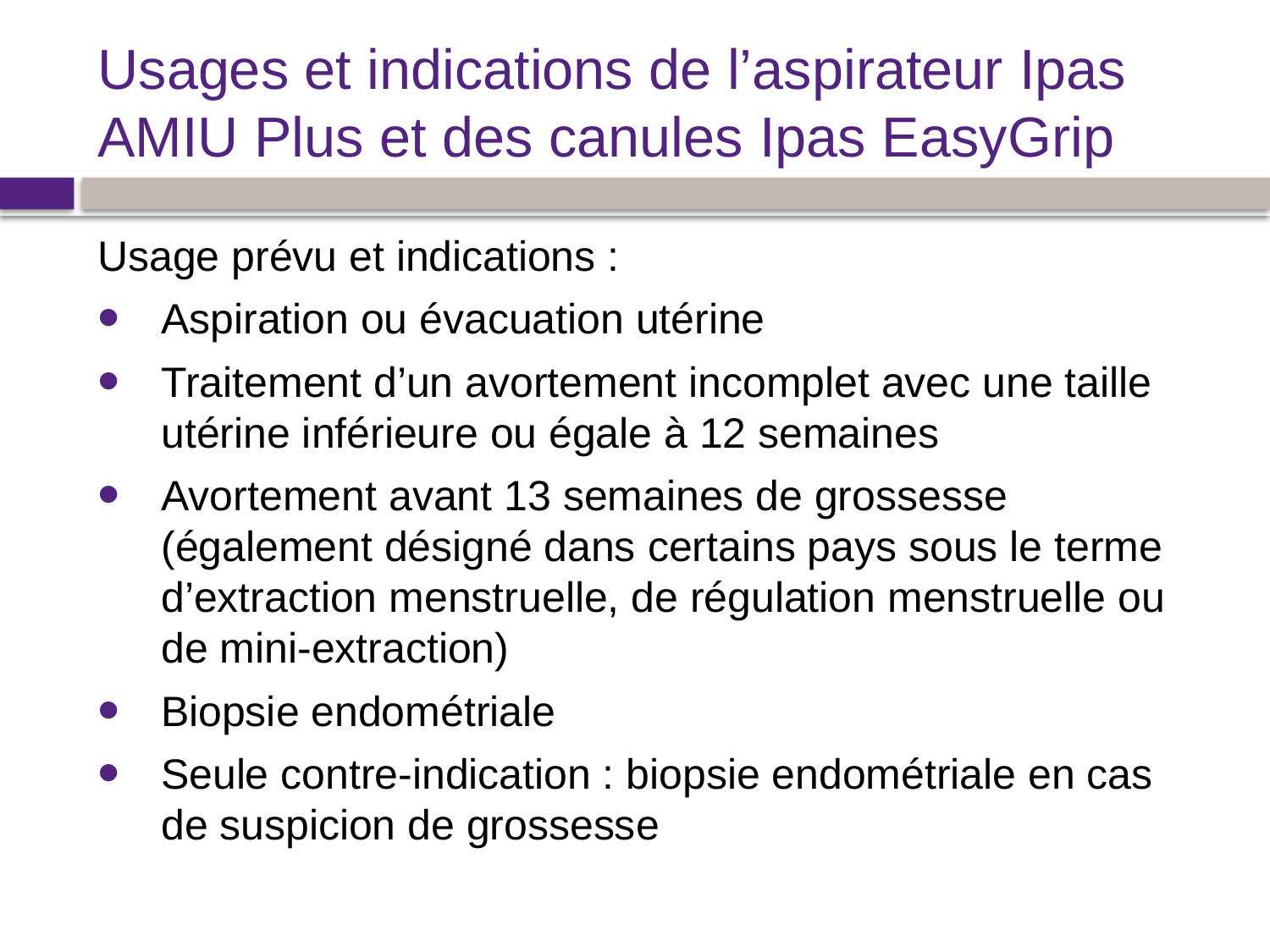

# Usages et indications de l’aspirateur Ipas AMIU Plus et des canules Ipas EasyGrip
Usage prévu et indications :
Aspiration ou évacuation utérine
Traitement d’un avortement incomplet avec une taille utérine inférieure ou égale à 12 semaines
Avortement avant 13 semaines de grossesse (également désigné dans certains pays sous le terme d’extraction menstruelle, de régulation menstruelle ou de mini-extraction)
Biopsie endométriale
Seule contre-indication : biopsie endométriale en cas de suspicion de grossesse